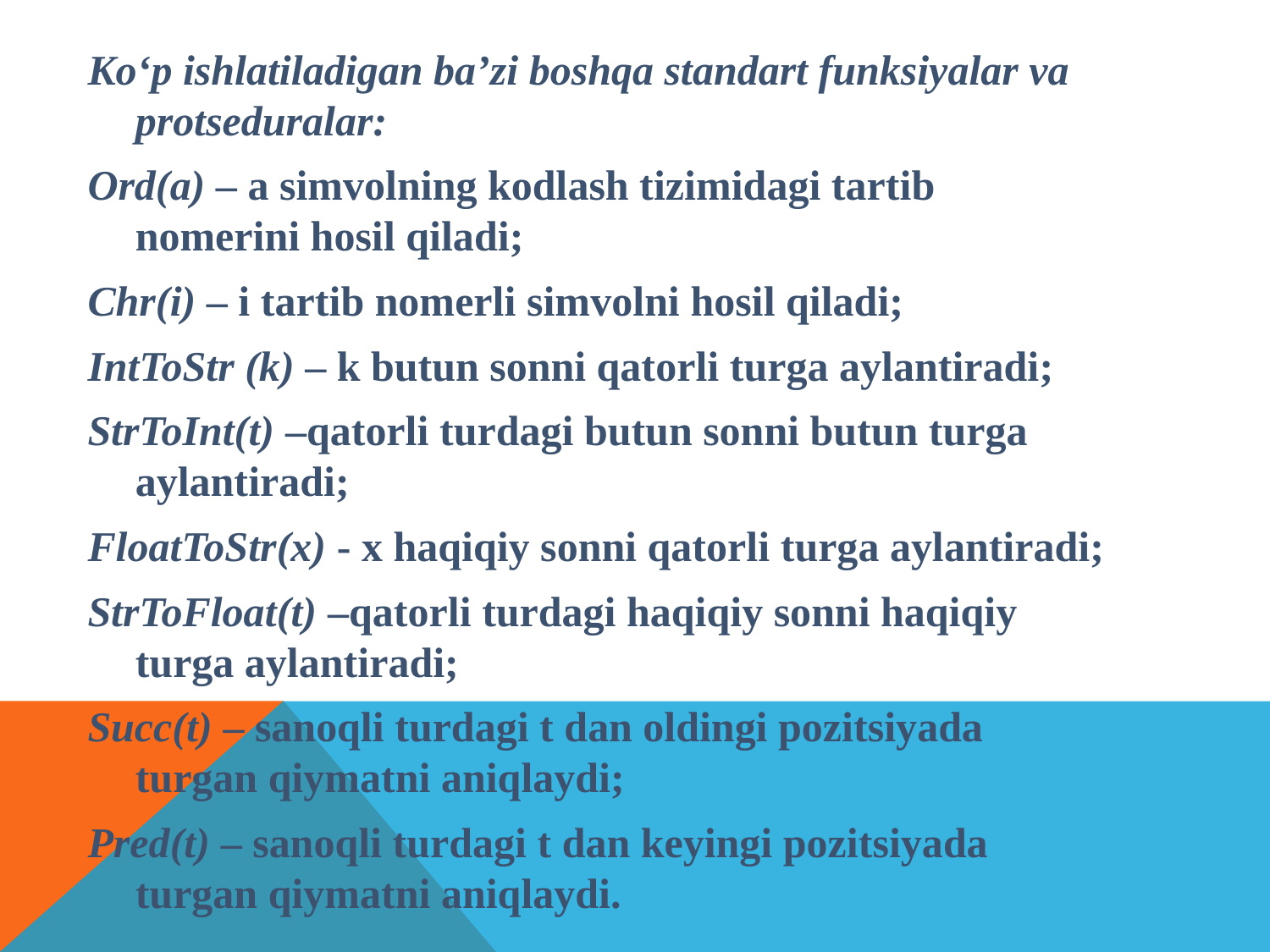

Ko‘p ishlatiladigan ba’zi boshqa standart funksiyalar va protseduralar:
Ord(a) – a simvolning kodlash tizimidagi tartib nomerini hosil qiladi;
Chr(i) – i tartib nomerli simvolni hosil qiladi;
IntToStr (k) – k butun sonni qatorli turga aylantiradi;
StrToInt(t) –qatorli turdagi butun sonni butun turga aylantiradi;
FloatToStr(x) - x haqiqiy sonni qatorli turga aylantiradi;
StrToFloat(t) –qatorli turdagi haqiqiy sonni haqiqiy turga aylantiradi;
Succ(t) – sanoqli turdagi t dan oldingi pozitsiyada turgan qiymatni aniqlaydi;
Pred(t) – sanoqli turdagi t dan keyingi pozitsiyada turgan qiymatni aniqlaydi.